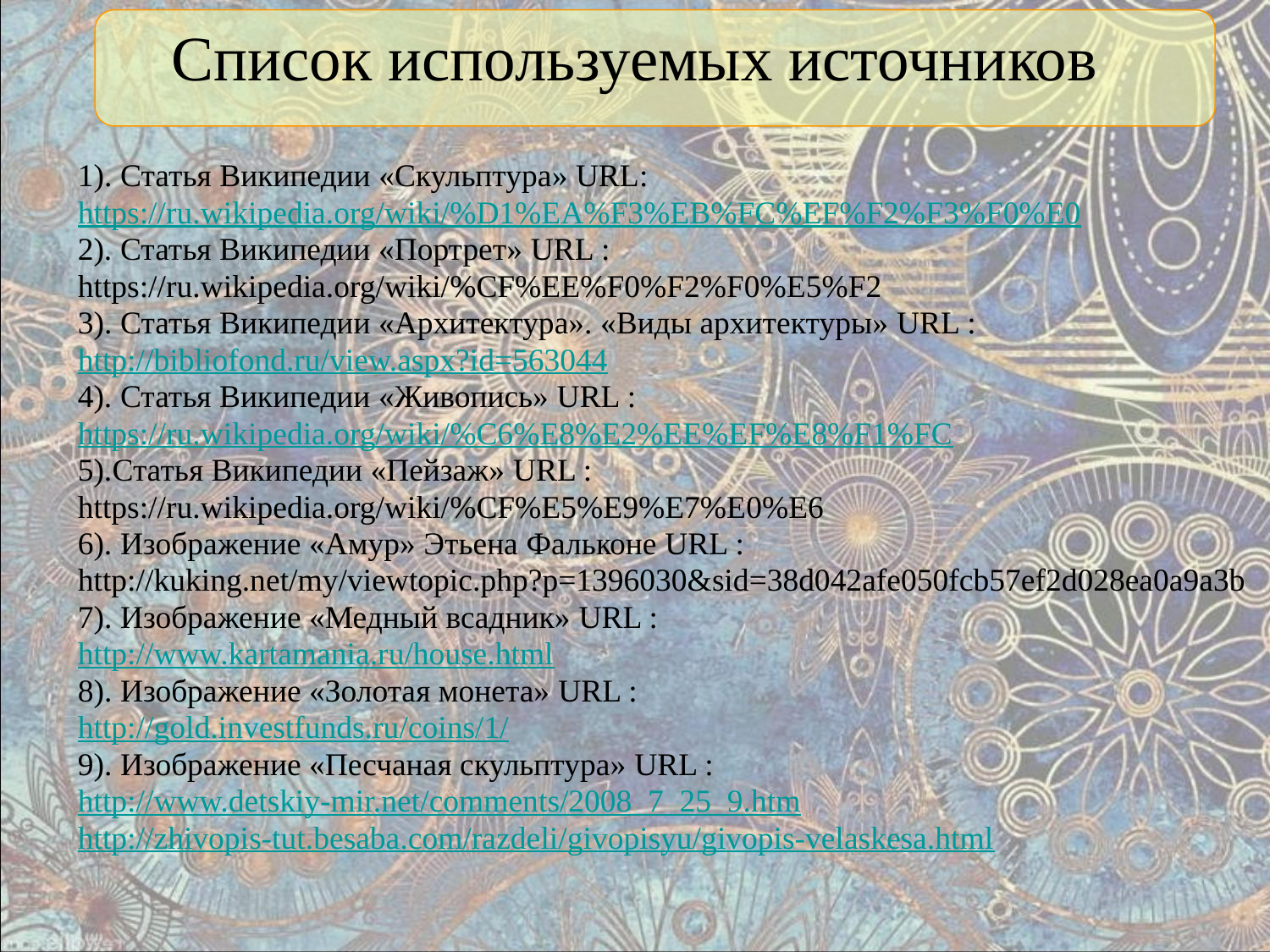

# Список используемых источников

1). Статья Википедии «Скульптура» URL:
https://ru.wikipedia.org/wiki/%D1%EA%F3%EB%FC%EF%F2%F3%F0%E0
2). Статья Википедии «Портрет» URL :
https://ru.wikipedia.org/wiki/%CF%EE%F0%F2%F0%E5%F2
3). Статья Википедии «Архитектура». «Виды архитектуры» URL :
http://bibliofond.ru/view.aspx?id=563044
4). Статья Википедии «Живопись» URL :
https://ru.wikipedia.org/wiki/%C6%E8%E2%EE%EF%E8%F1%FC
5).Статья Википедии «Пейзаж» URL :
https://ru.wikipedia.org/wiki/%CF%E5%E9%E7%E0%E6
6). Изображение «Амур» Этьена Фальконе URL :
http://kuking.net/my/viewtopic.php?p=1396030&sid=38d042afe050fcb57ef2d028ea0a9a3b
7). Изображение «Медный всадник» URL :
http://www.kartamania.ru/house.html
8). Изображение «Золотая монета» URL :
http://gold.investfunds.ru/coins/1/
9). Изображение «Песчаная скульптура» URL :
http://www.detskiy-mir.net/comments/2008_7_25_9.htm
http://zhivopis-tut.besaba.com/razdeli/givopisyu/givopis-velaskesa.html